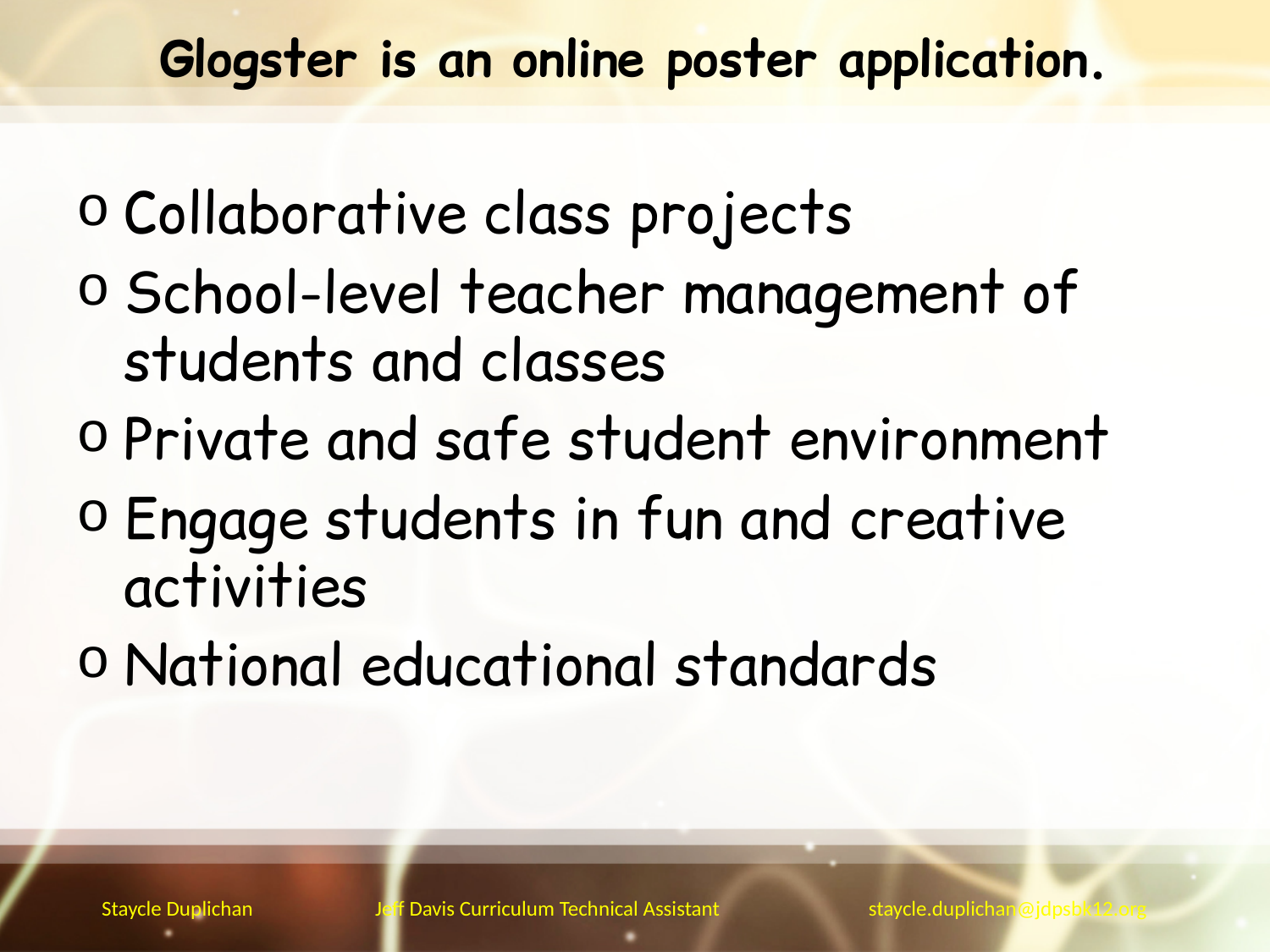

Glogster is an online poster application.

Collaborative class projects
School-level teacher management of students and classes
Private and safe student environment
Engage students in fun and creative activities
National educational standards

Staycle Duplichan	    Jeff Davis Curriculum Technical Assistant 	 	 staycle.duplichan@jdpsbk12.org